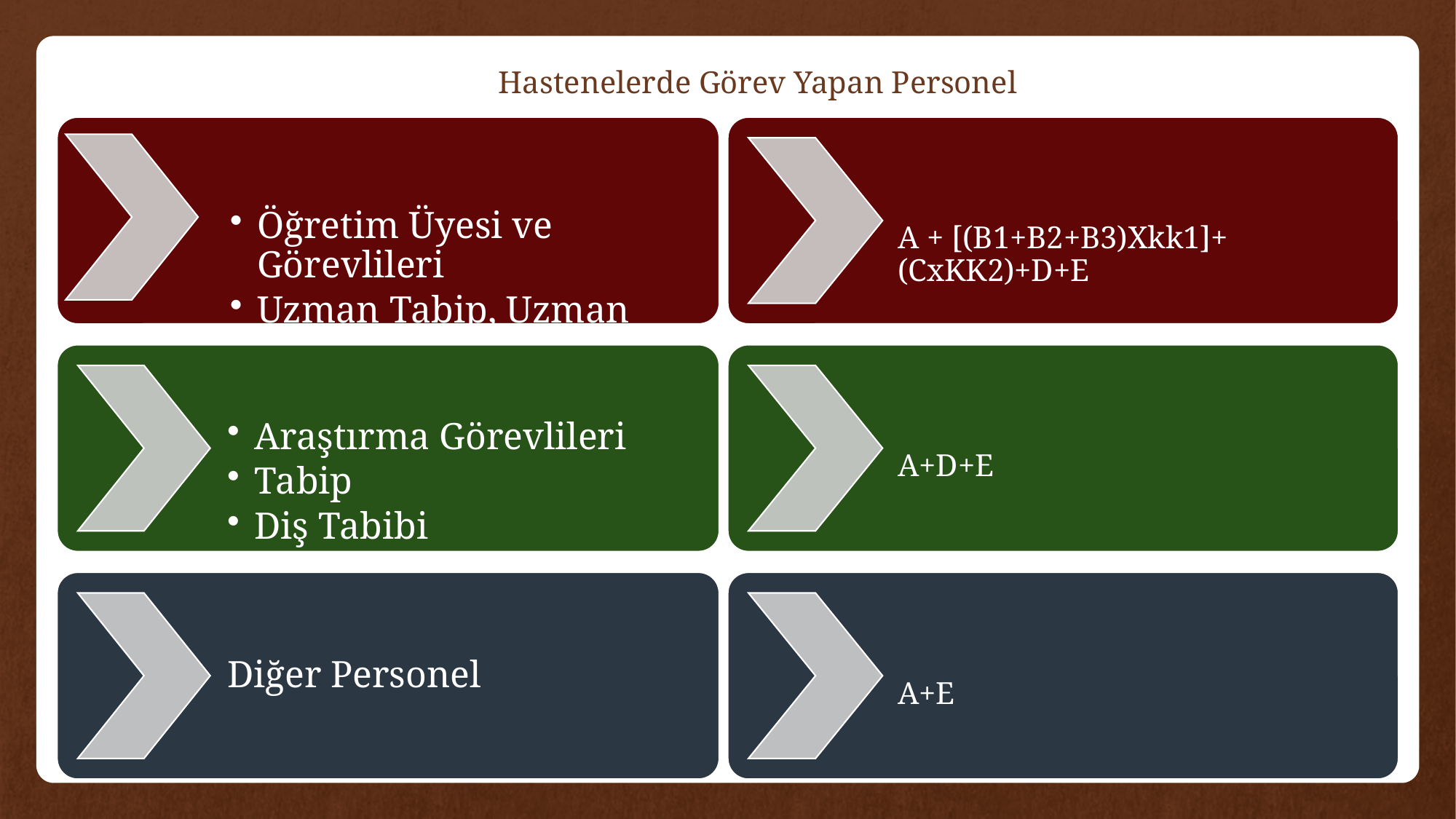

# Hastenelerde Görev Yapan Personel

Öğretim Üyesi ve Görevlileri
Uzman Tabip, Uzman

Araştırma Görevlileri
Tabip
Diş Tabibi
Diğer Personel

A + [(B1+B2+B3)Xkk1]+(CxKK2)+D+E

A+D+E

A+E